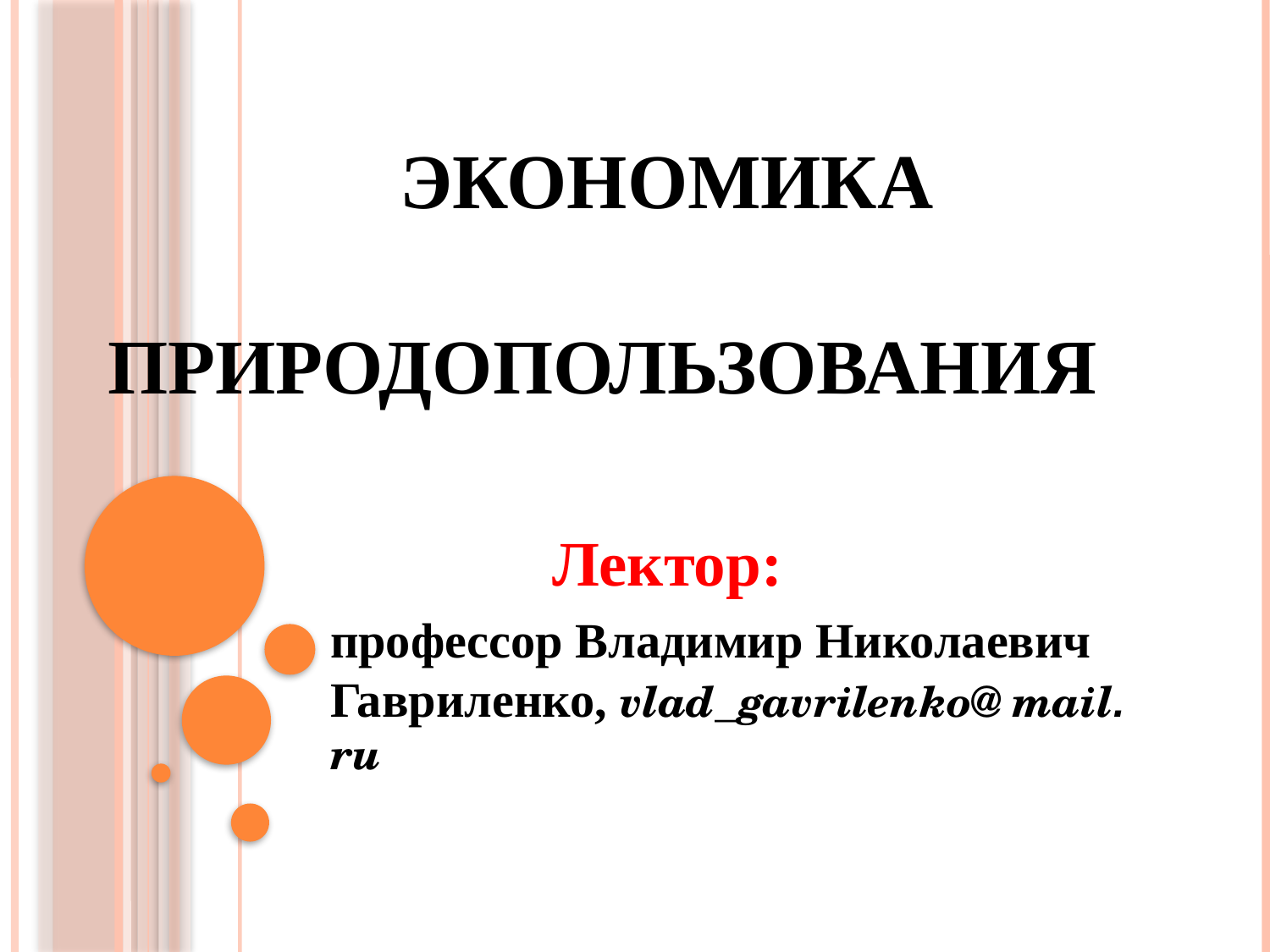

# Экономика природопользования
              Лектор:
профессор Владимир Николаевич Гавриленко, vlad_gavrilenko@mail. ru